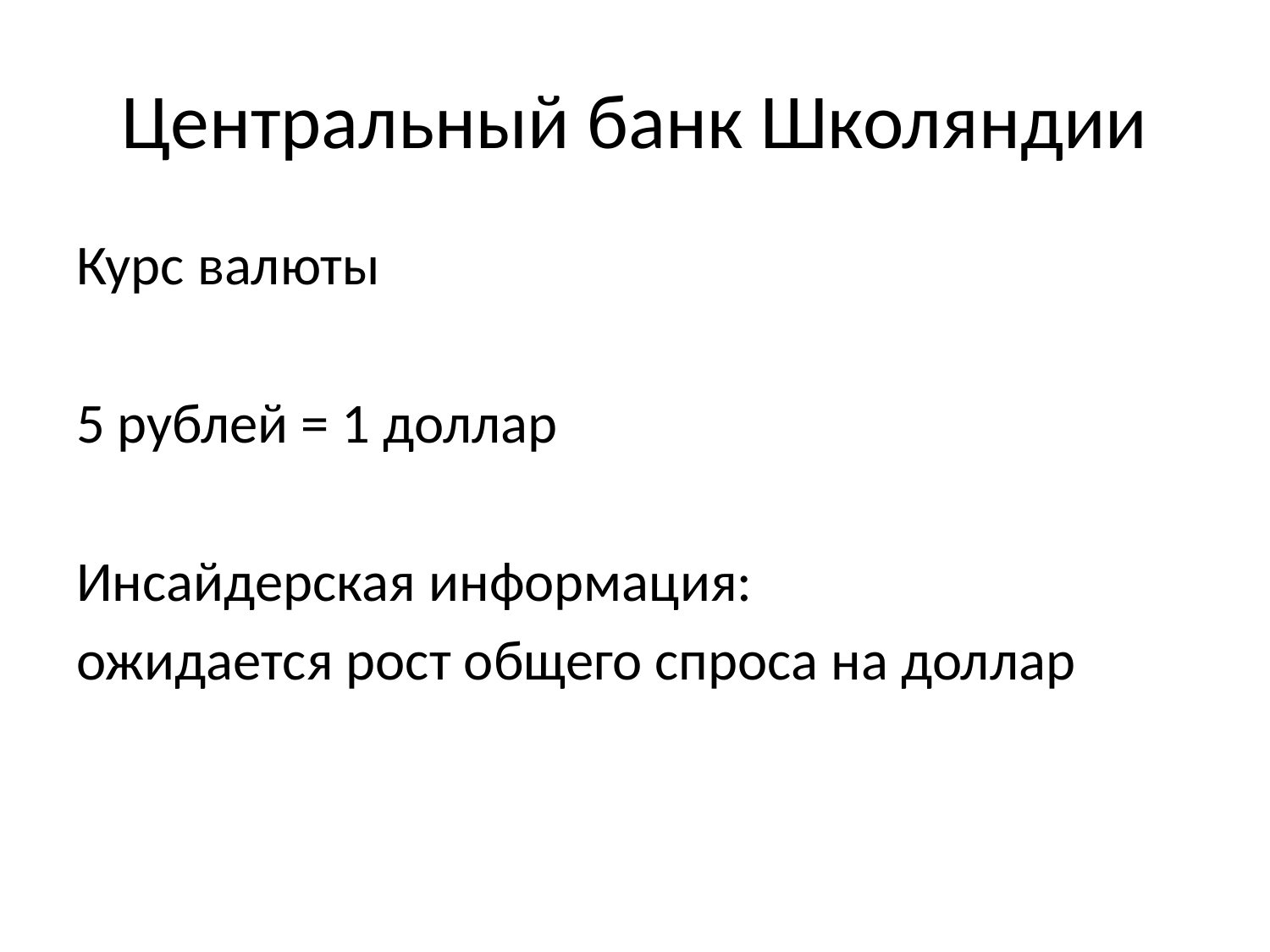

# Центральный банк Школяндии
Курс валюты

5 рублей = 1 доллар

Инсайдерская информация:
ожидается рост общего спроса на доллар